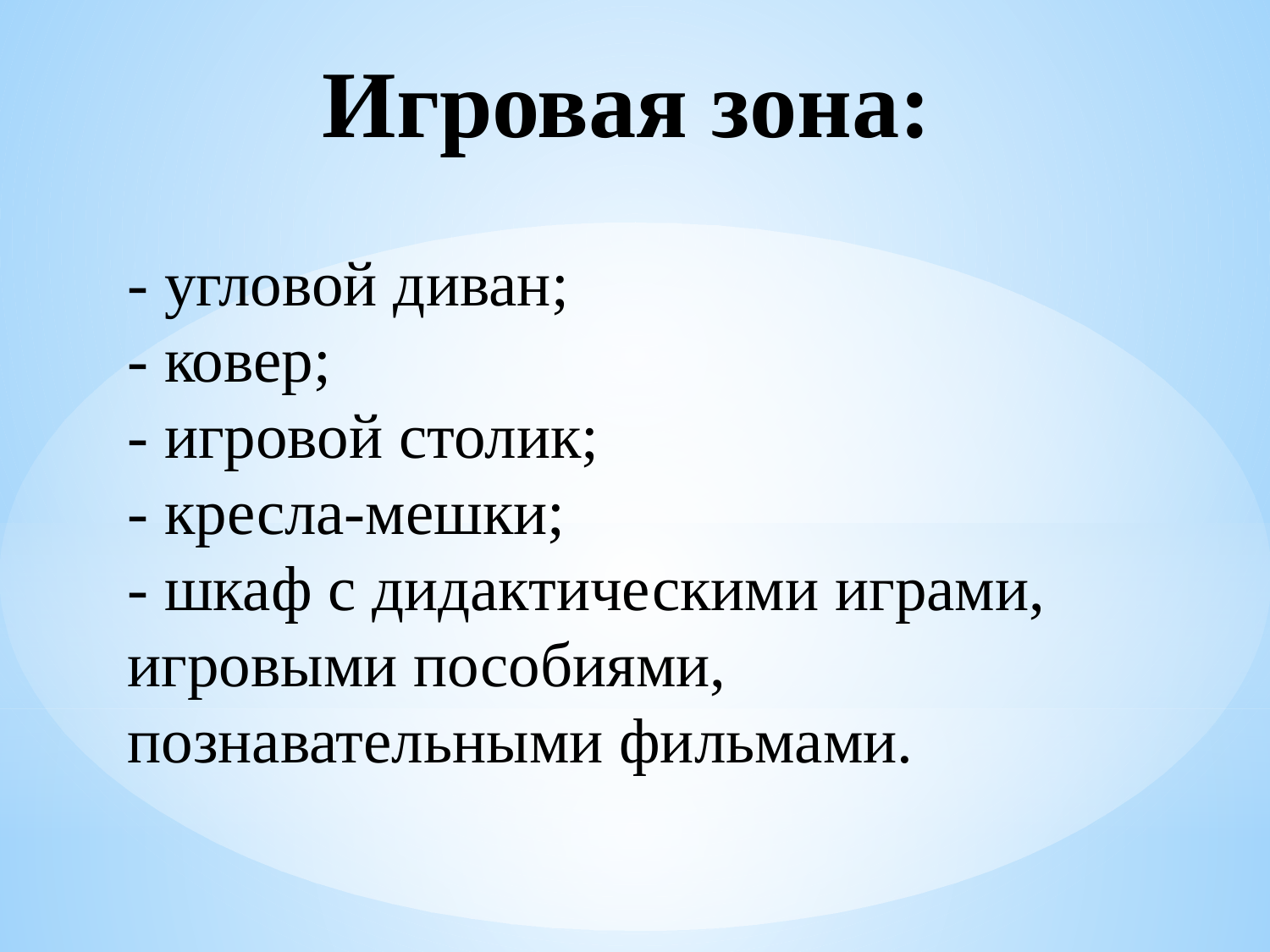

# Игровая зона:
- угловой диван;
- ковер;
- игровой столик;
- кресла-мешки;
- шкаф с дидактическими играми, игровыми пособиями, познавательными фильмами.